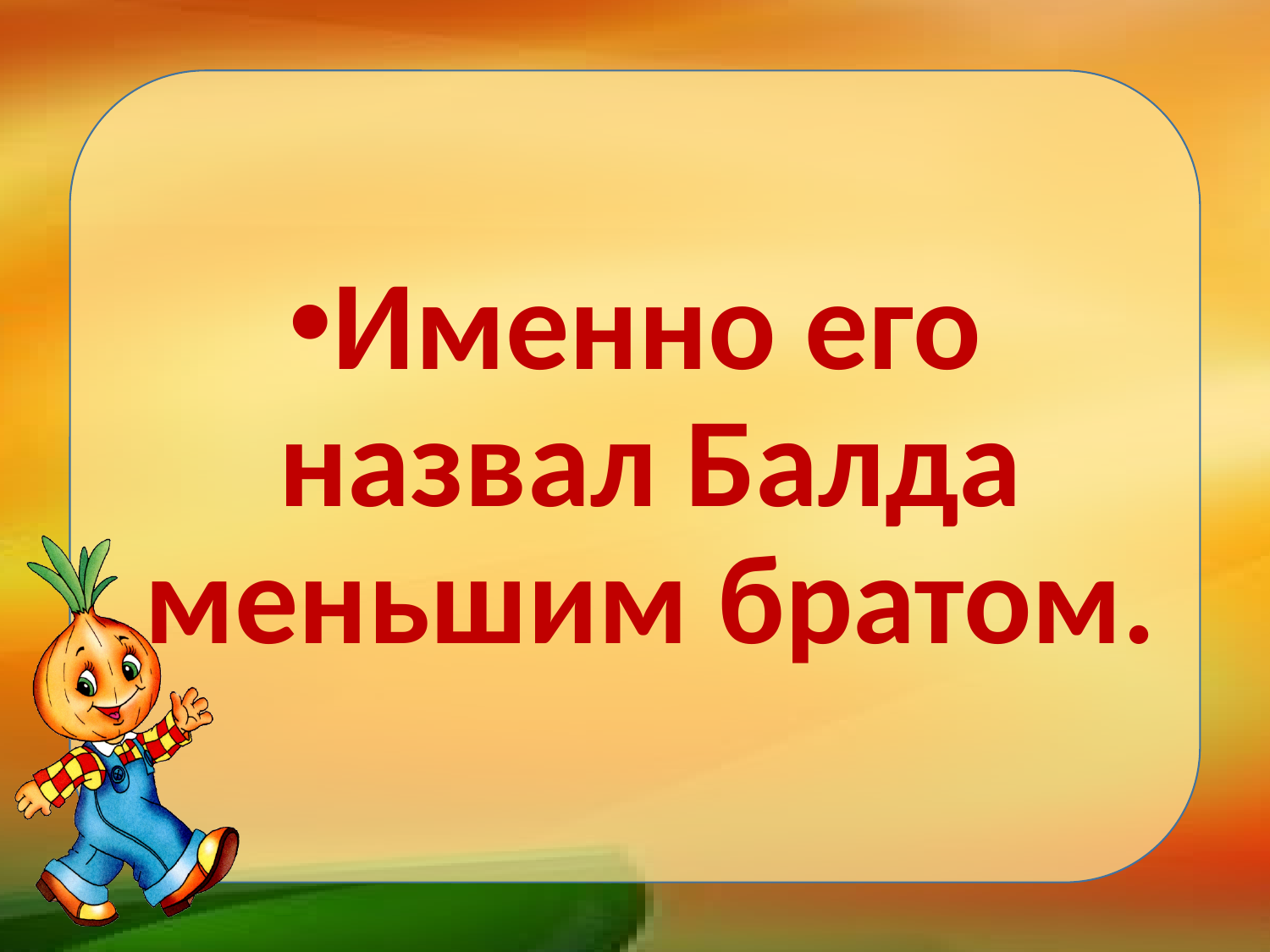

#
Именно его назвал Балда меньшим братом.